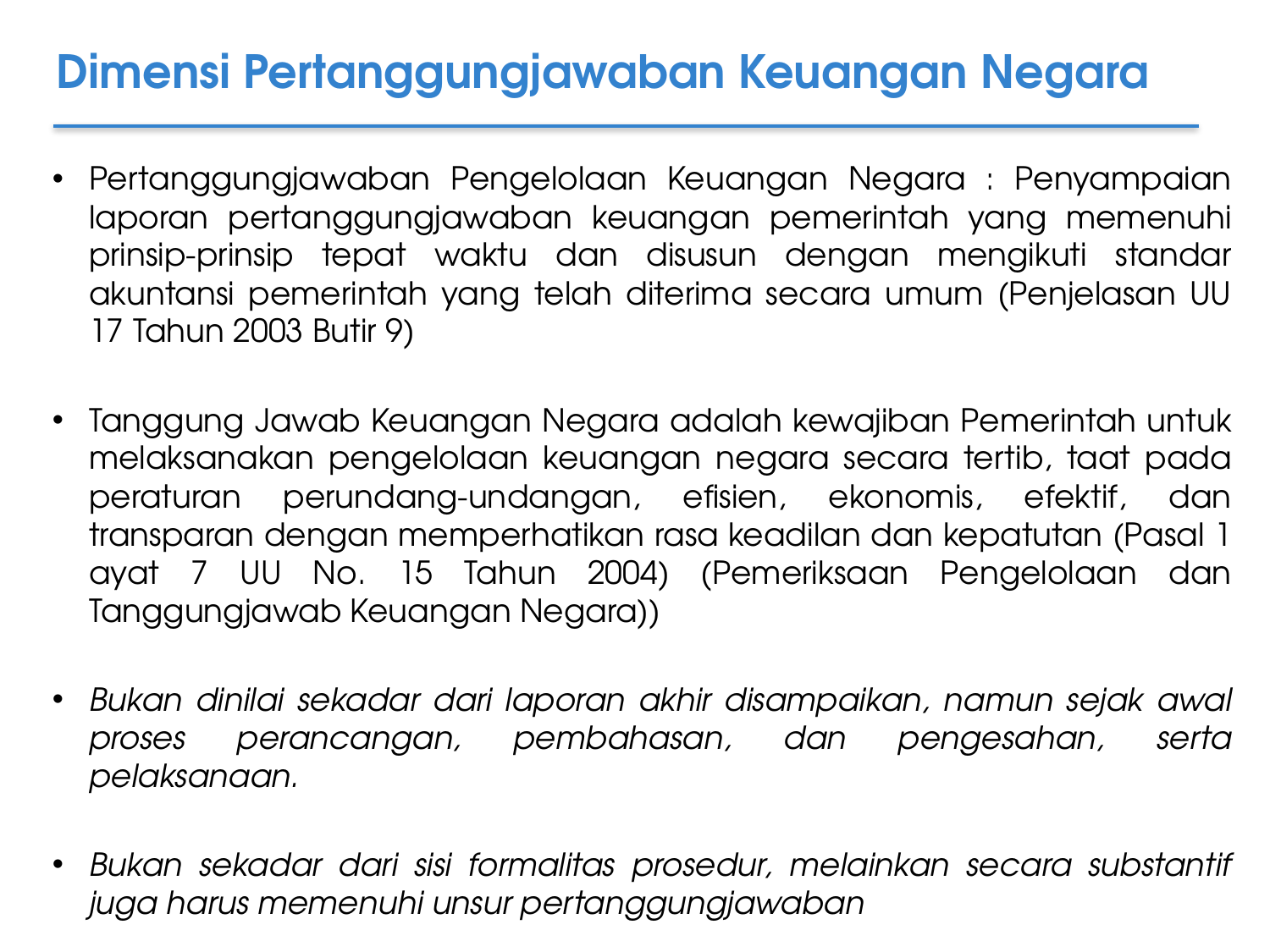

Dimensi Pertanggungjawaban Keuangan Negara
Pertanggungjawaban Pengelolaan Keuangan Negara : Penyampaian laporan pertanggungjawaban keuangan pemerintah yang memenuhi prinsip-prinsip tepat waktu dan disusun dengan mengikuti standar akuntansi pemerintah yang telah diterima secara umum (Penjelasan UU 17 Tahun 2003 Butir 9)

Tanggung Jawab Keuangan Negara adalah kewajiban Pemerintah untuk melaksanakan pengelolaan keuangan negara secara tertib, taat pada peraturan perundang-undangan, efisien, ekonomis, efektif, dan transparan dengan memperhatikan rasa keadilan dan kepatutan (Pasal 1 ayat 7 UU No. 15 Tahun 2004) (Pemeriksaan Pengelolaan dan Tanggungjawab Keuangan Negara))

Bukan dinilai sekadar dari laporan akhir disampaikan, namun sejak awal proses perancangan, pembahasan, dan pengesahan, serta pelaksanaan.

Bukan sekadar dari sisi formalitas prosedur, melainkan secara substantif juga harus memenuhi unsur pertanggungjawaban